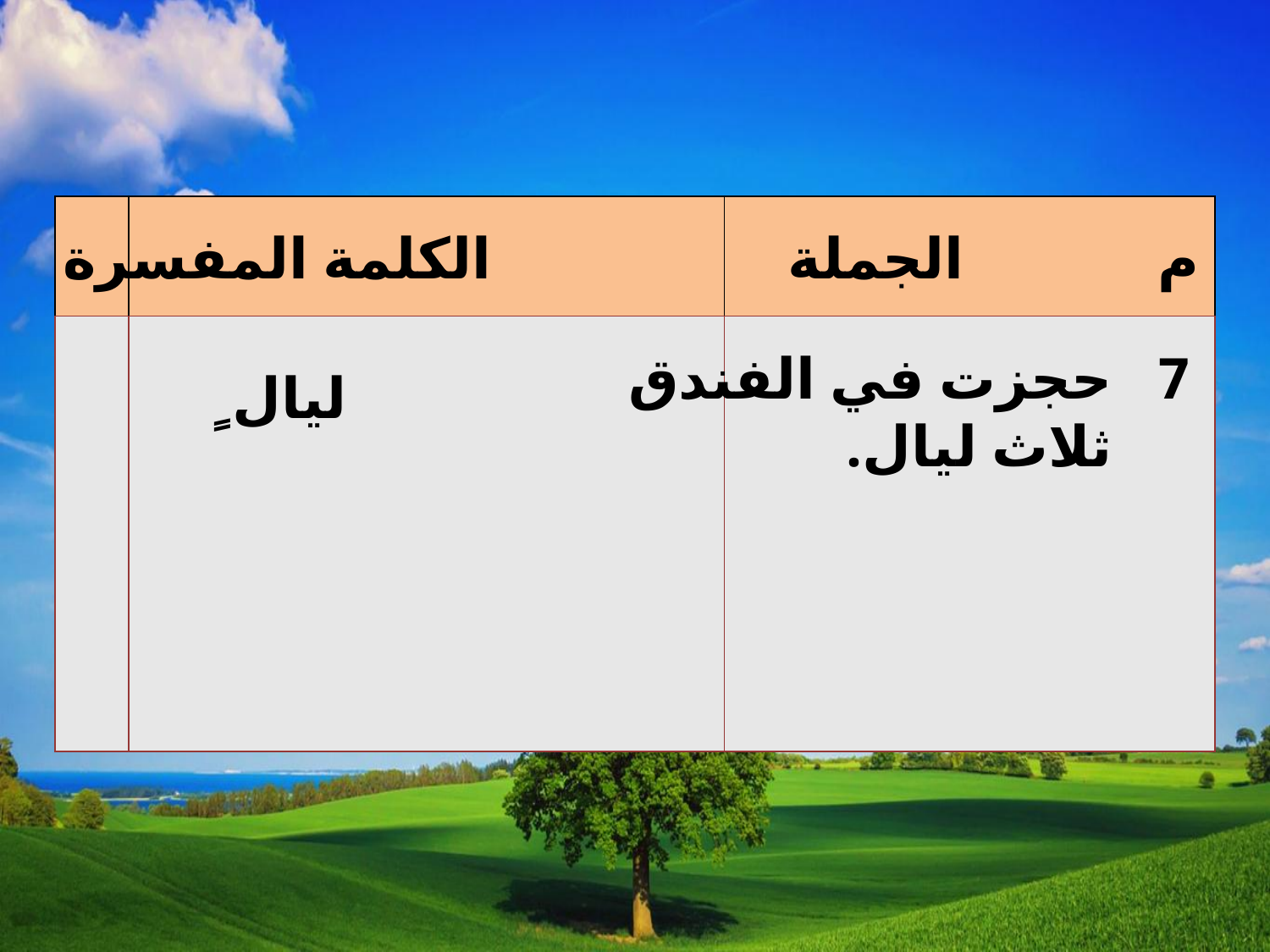

|  |  |  |
| --- | --- | --- |
|  |  |  |
الكلمة المفسرة
الجملة
م
حجزت في الفندق ثلاث ليال.
7
ليال ٍ